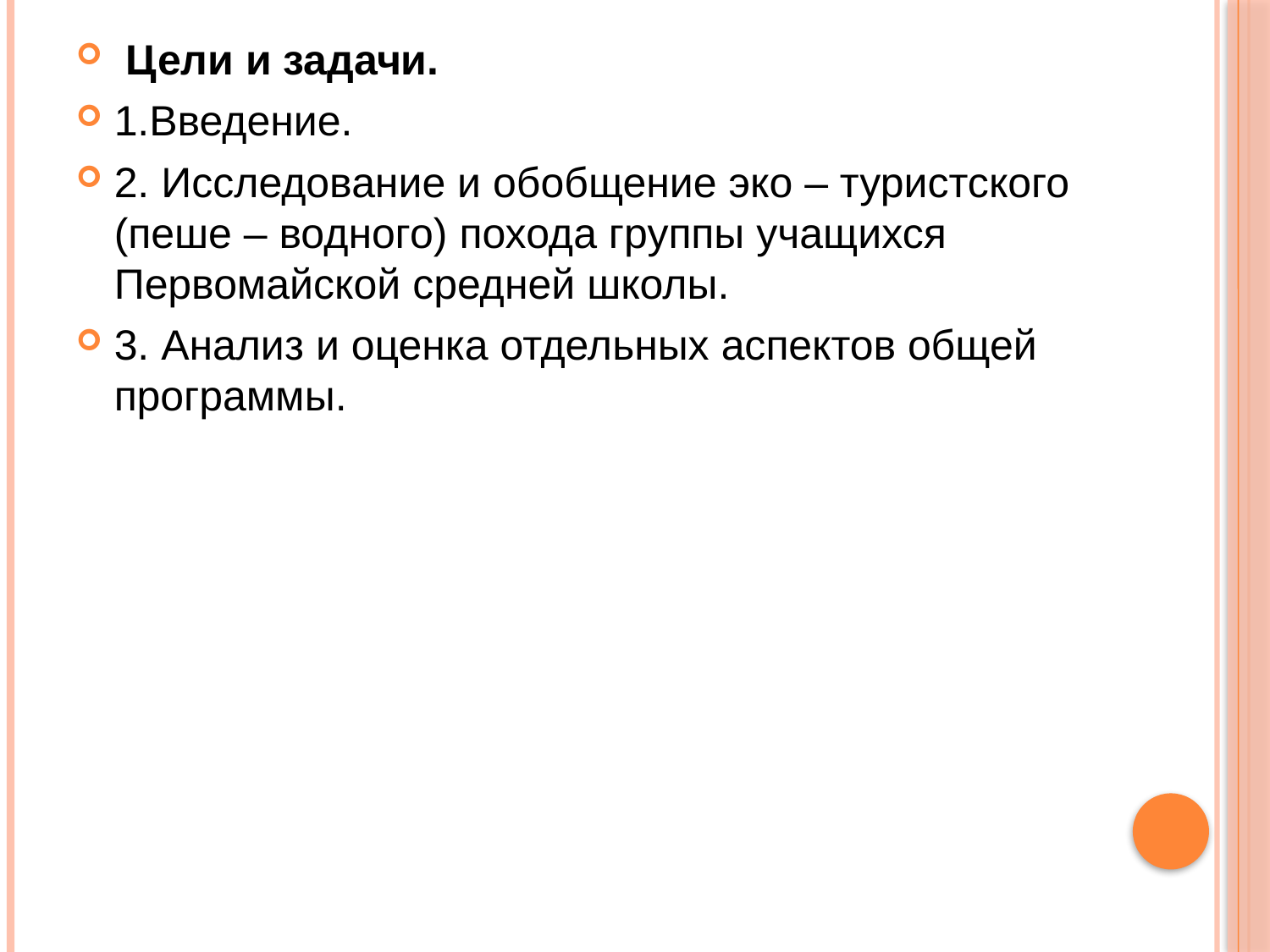

Цели и задачи.
1.Введение.
2. Исследование и обобщение эко – туристского (пеше – водного) похода группы учащихся Первомайской средней школы.
3. Анализ и оценка отдельных аспектов общей программы.